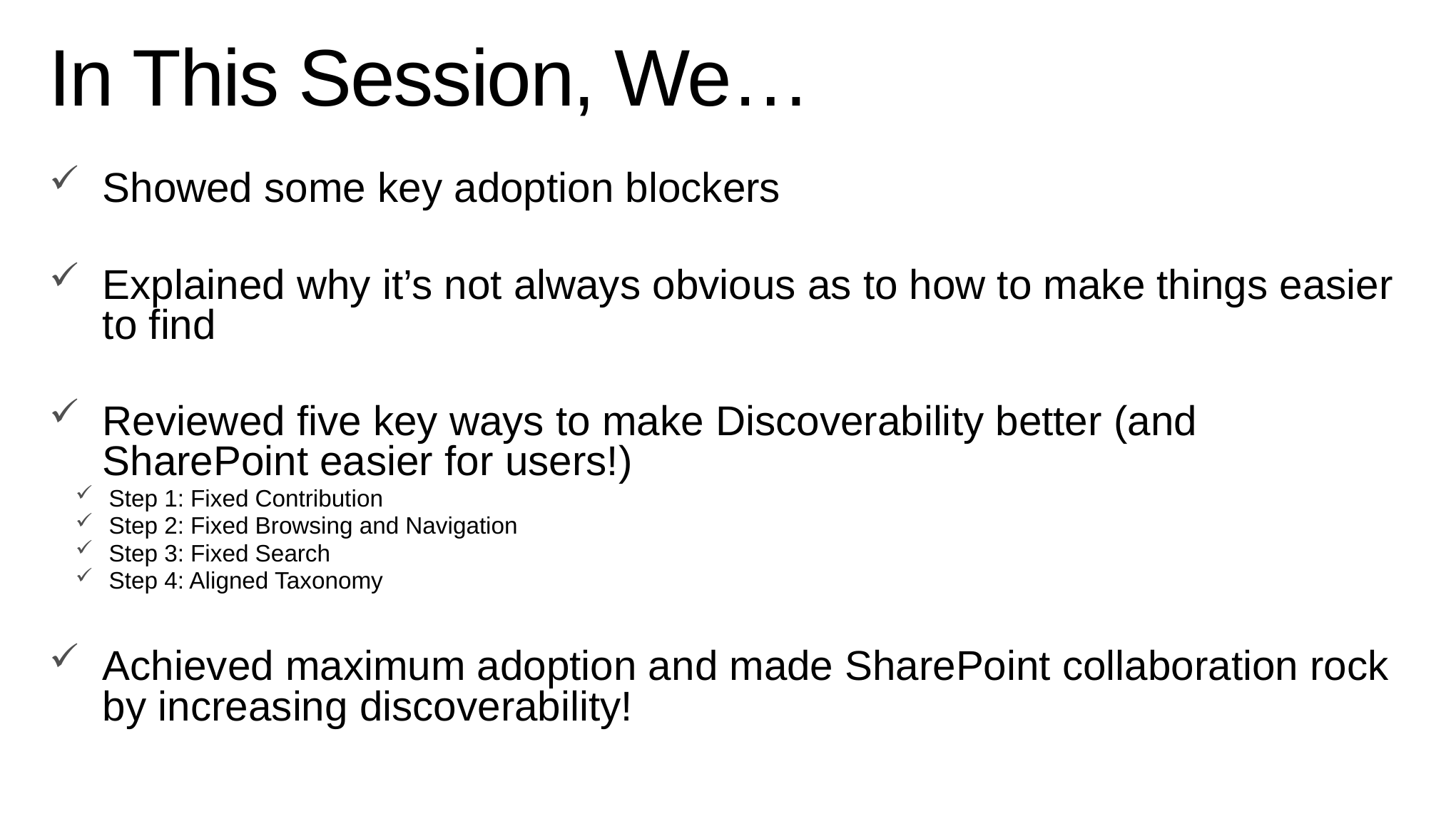

# In This Session, We…
Showed some key adoption blockers

Explained why it’s not always obvious as to how to make things easier to find

Reviewed five key ways to make Discoverability better (and SharePoint easier for users!)
Step 1: Fixed Contribution
Step 2: Fixed Browsing and Navigation
Step 3: Fixed Search
Step 4: Aligned Taxonomy

Achieved maximum adoption and made SharePoint collaboration rock by increasing discoverability!